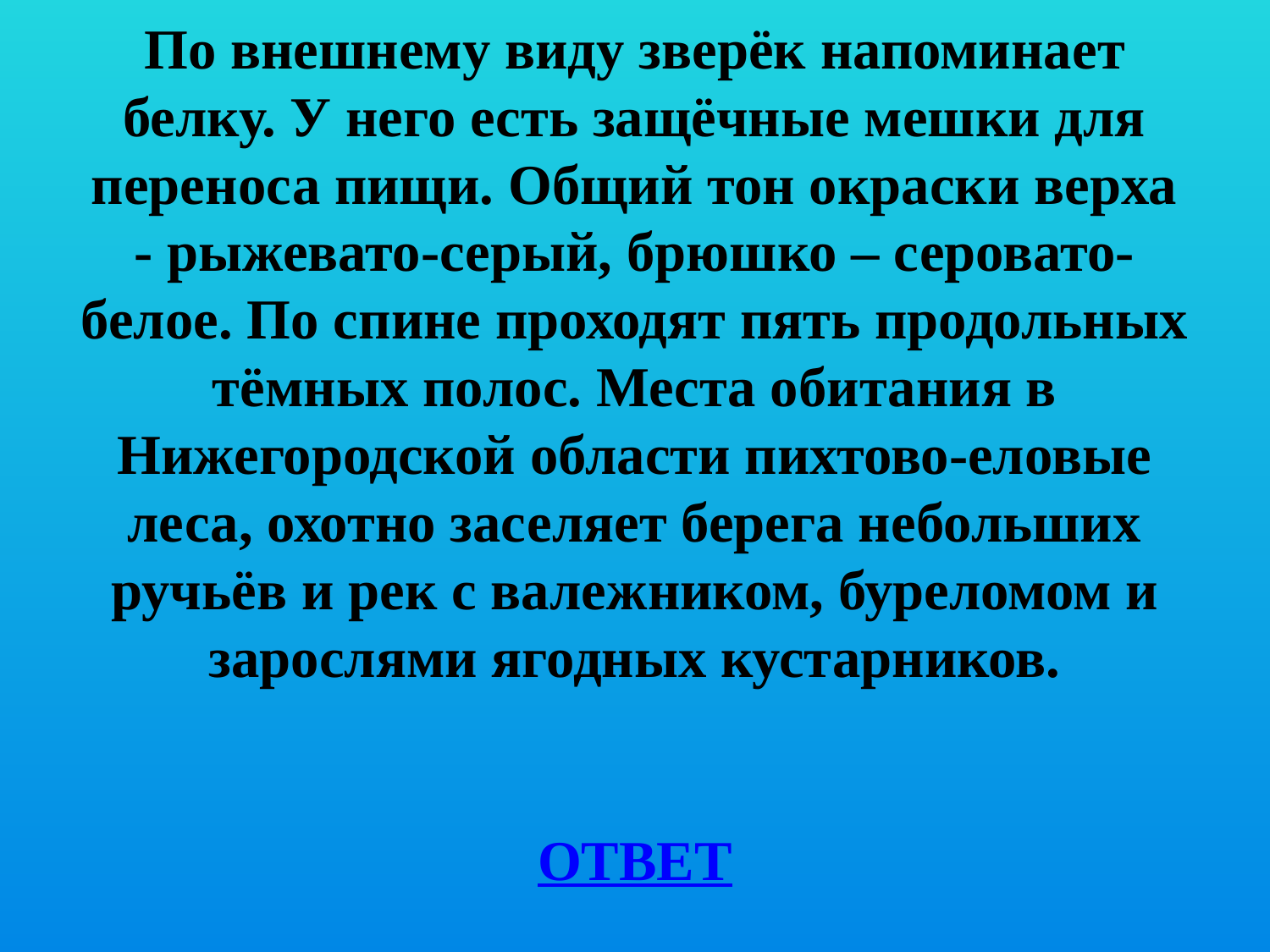

# По внешнему виду зверёк напоминает белку. У него есть защёчные мешки для переноса пищи. Общий тон окраски верха - рыжевато-серый, брюшко – серовато-белое. По спине проходят пять продольных тёмных полос. Места обитания в Нижегородской области пихтово-еловые леса, охотно заселяет берега небольших ручьёв и рек с валежником, буреломом и зарослями ягодных кустарников. ОТВЕТ